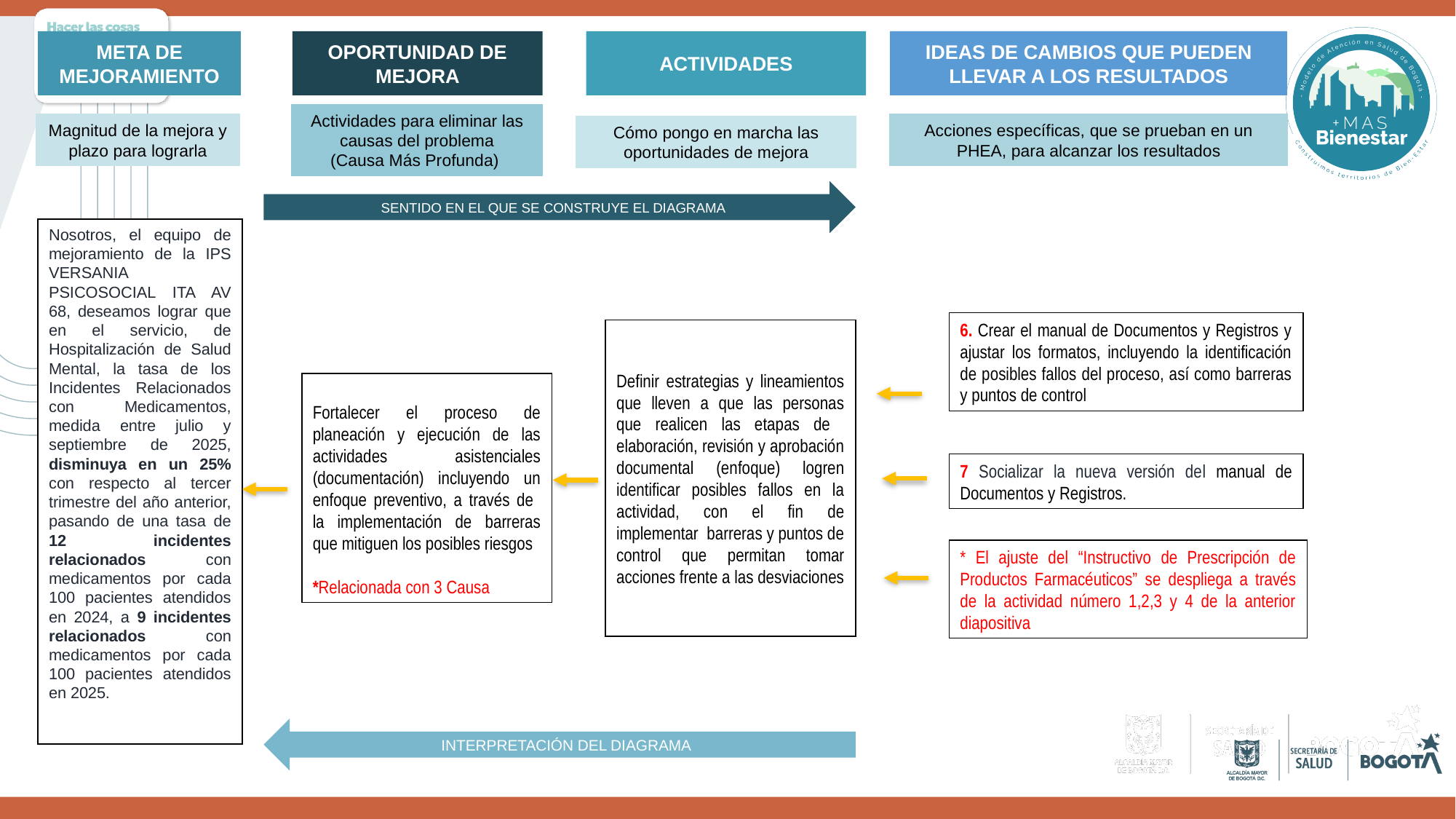

META DE MEJORAMIENTO
OPORTUNIDAD DE MEJORA
ACTIVIDADES
IDEAS DE CAMBIOS QUE PUEDEN LLEVAR A LOS RESULTADOS
Actividades para eliminar las causas del problema
(Causa Más Profunda)
Acciones específicas, que se prueban en un PHEA, para alcanzar los resultados
Magnitud de la mejora y plazo para lograrla
Cómo pongo en marcha las oportunidades de mejora​
SENTIDO EN EL QUE SE CONSTRUYE EL DIAGRAMA
Nosotros, el equipo de mejoramiento de la IPS VERSANIA PSICOSOCIAL ITA AV 68, deseamos lograr que en el servicio, de Hospitalización de Salud Mental, la tasa de los Incidentes Relacionados con Medicamentos, medida entre julio y septiembre de 2025, disminuya en un 25% con respecto al tercer trimestre del año anterior, pasando de una tasa de 12 incidentes relacionados con medicamentos por cada 100 pacientes atendidos en 2024, a 9 incidentes relacionados con medicamentos por cada 100 pacientes atendidos en 2025.

6. Crear el manual de Documentos y Registros y ajustar los formatos, incluyendo la identificación de posibles fallos del proceso, así como barreras y puntos de control

Definir estrategias y lineamientos que lleven a que las personas que realicen las etapas de  elaboración, revisión y aprobación documental (enfoque) logren identificar posibles fallos en la actividad, con el fin de implementar  barreras y puntos de control que permitan tomar acciones frente a las desviaciones

Fortalecer el proceso de planeación y ejecución de las actividades asistenciales (documentación) incluyendo un enfoque preventivo, a través de  la implementación de barreras que mitiguen los posibles riesgos

*Relacionada con 3 Causa
7 Socializar la nueva versión del manual de Documentos y Registros.
* El ajuste del “Instructivo de Prescripción de Productos Farmacéuticos” se despliega a través de la actividad número 1,2,3 y 4 de la anterior diapositiva
INTERPRETACIÓN DEL DIAGRAMA